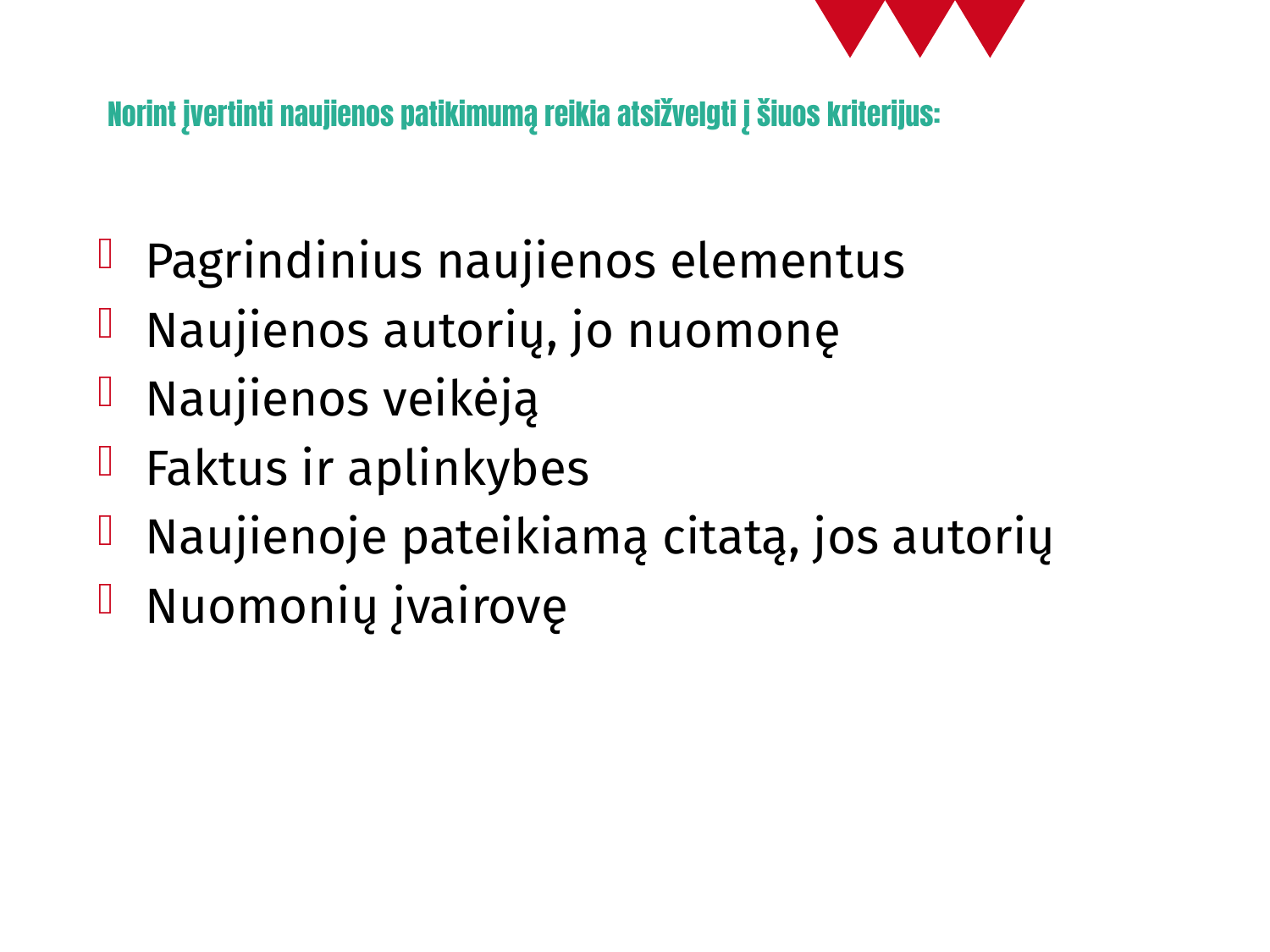

# Norint įvertinti naujienos patikimumą reikia atsižvelgti į šiuos kriterijus:
Pagrindinius naujienos elementus
Naujienos autorių, jo nuomonę
Naujienos veikėją
Faktus ir aplinkybes
Naujienoje pateikiamą citatą, jos autorių
Nuomonių įvairovę